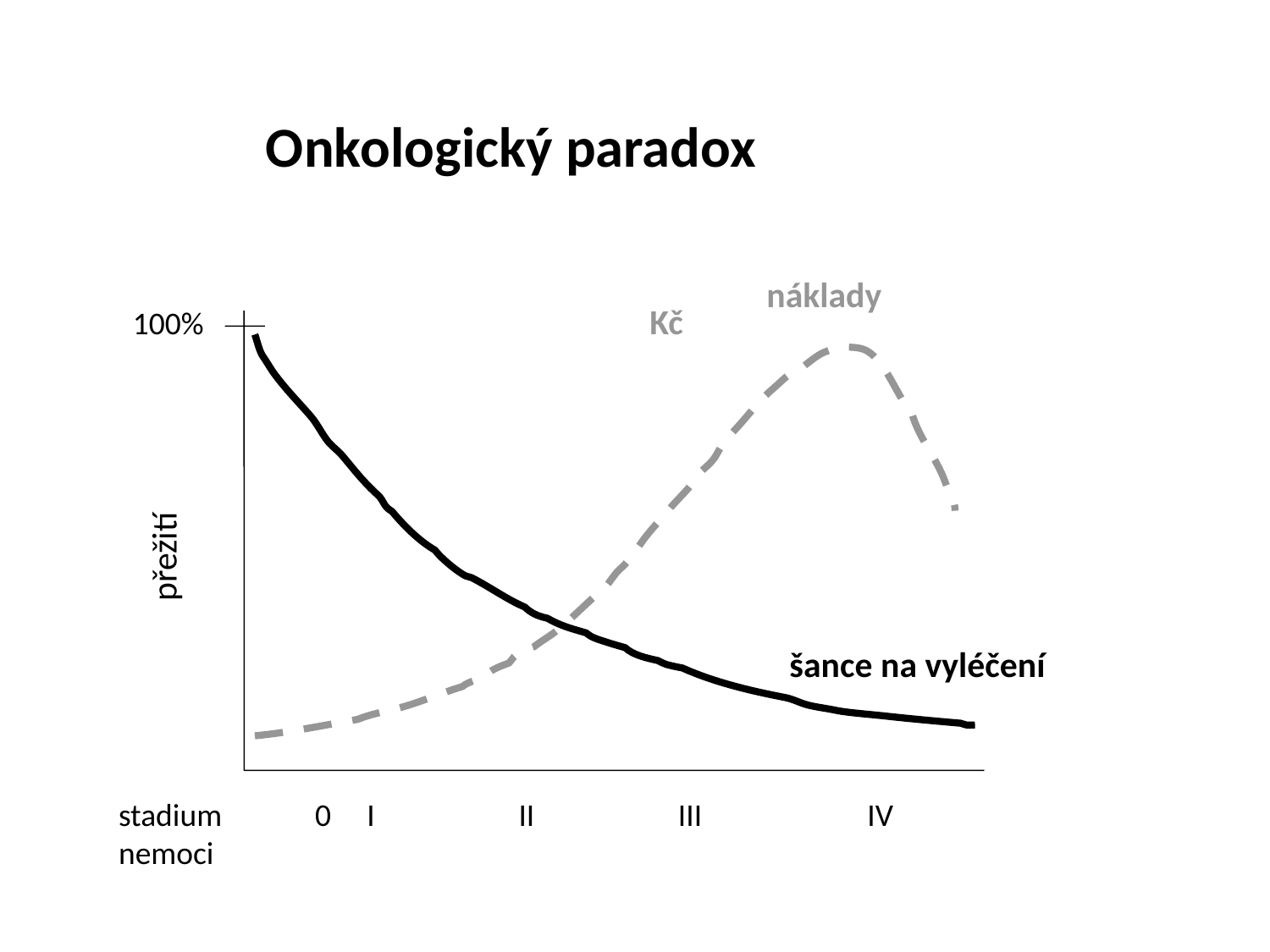

Onkologický paradox
náklady
100%                                                              Kč

přežití
šance na vyléčení

stadium
nemoci
0     I                    II                    III                       IV